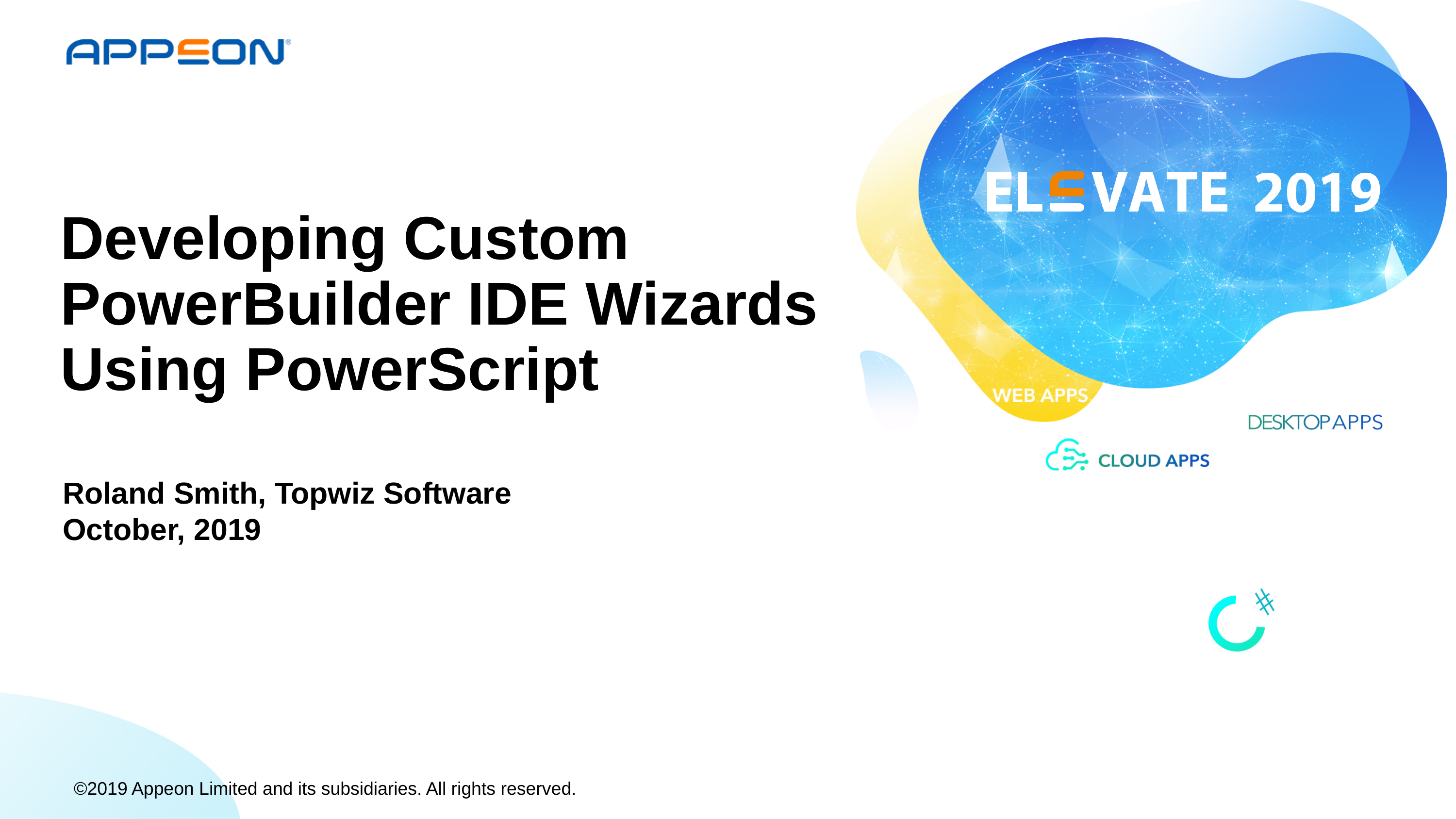

# Developing Custom PowerBuilder IDE Wizards Using PowerScript
Roland Smith, Topwiz Software
October, 2019